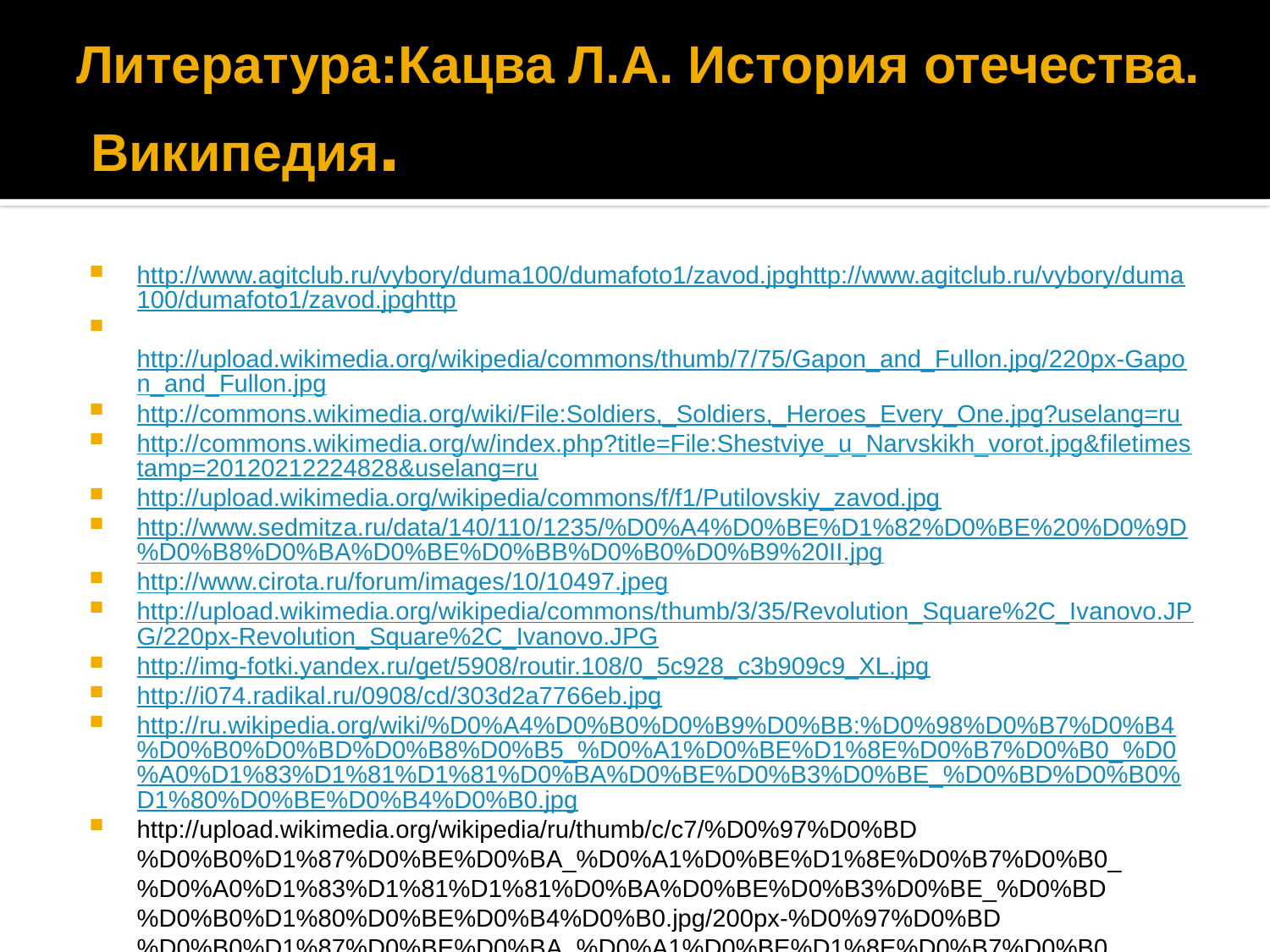

# Литература:Кацва Л.А. История отечества. Википедия.
http://www.agitclub.ru/vybory/duma100/dumafoto1/zavod.jpghttp://www.agitclub.ru/vybory/duma100/dumafoto1/zavod.jpghttp
 http://upload.wikimedia.org/wikipedia/commons/thumb/7/75/Gapon_and_Fullon.jpg/220px-Gapon_and_Fullon.jpg
http://commons.wikimedia.org/wiki/File:Soldiers,_Soldiers,_Heroes_Every_One.jpg?uselang=ru
http://commons.wikimedia.org/w/index.php?title=File:Shestviye_u_Narvskikh_vorot.jpg&filetimestamp=20120212224828&uselang=ru
http://upload.wikimedia.org/wikipedia/commons/f/f1/Putilovskiy_zavod.jpg
http://www.sedmitza.ru/data/140/110/1235/%D0%A4%D0%BE%D1%82%D0%BE%20%D0%9D%D0%B8%D0%BA%D0%BE%D0%BB%D0%B0%D0%B9%20II.jpg
http://www.cirota.ru/forum/images/10/10497.jpeg
http://upload.wikimedia.org/wikipedia/commons/thumb/3/35/Revolution_Square%2C_Ivanovo.JPG/220px-Revolution_Square%2C_Ivanovo.JPG
http://img-fotki.yandex.ru/get/5908/routir.108/0_5c928_c3b909c9_XL.jpg
http://i074.radikal.ru/0908/cd/303d2a7766eb.jpg
http://ru.wikipedia.org/wiki/%D0%A4%D0%B0%D0%B9%D0%BB:%D0%98%D0%B7%D0%B4%D0%B0%D0%BD%D0%B8%D0%B5_%D0%A1%D0%BE%D1%8E%D0%B7%D0%B0_%D0%A0%D1%83%D1%81%D1%81%D0%BA%D0%BE%D0%B3%D0%BE_%D0%BD%D0%B0%D1%80%D0%BE%D0%B4%D0%B0.jpg
http://upload.wikimedia.org/wikipedia/ru/thumb/c/c7/%D0%97%D0%BD%D0%B0%D1%87%D0%BE%D0%BA_%D0%A1%D0%BE%D1%8E%D0%B7%D0%B0_%D0%A0%D1%83%D1%81%D1%81%D0%BA%D0%BE%D0%B3%D0%BE_%D0%BD%D0%B0%D1%80%D0%BE%D0%B4%D0%B0.jpg/200px-%D0%97%D0%BD%D0%B0%D1%87%D0%BE%D0%BA_%D0%A1%D0%BE%D1%8E%D0%B7%D0%B0_%D0%A0%D1%83%D1%81%D1%81%D0%BA%D0%BE%D0%B3%D0%BE_%D0%BD%D0%B0%D1%80%D0%BE%D0%B4%D0%B0.jpg
http://www.clow.ru/a-world/2780-5.jpg